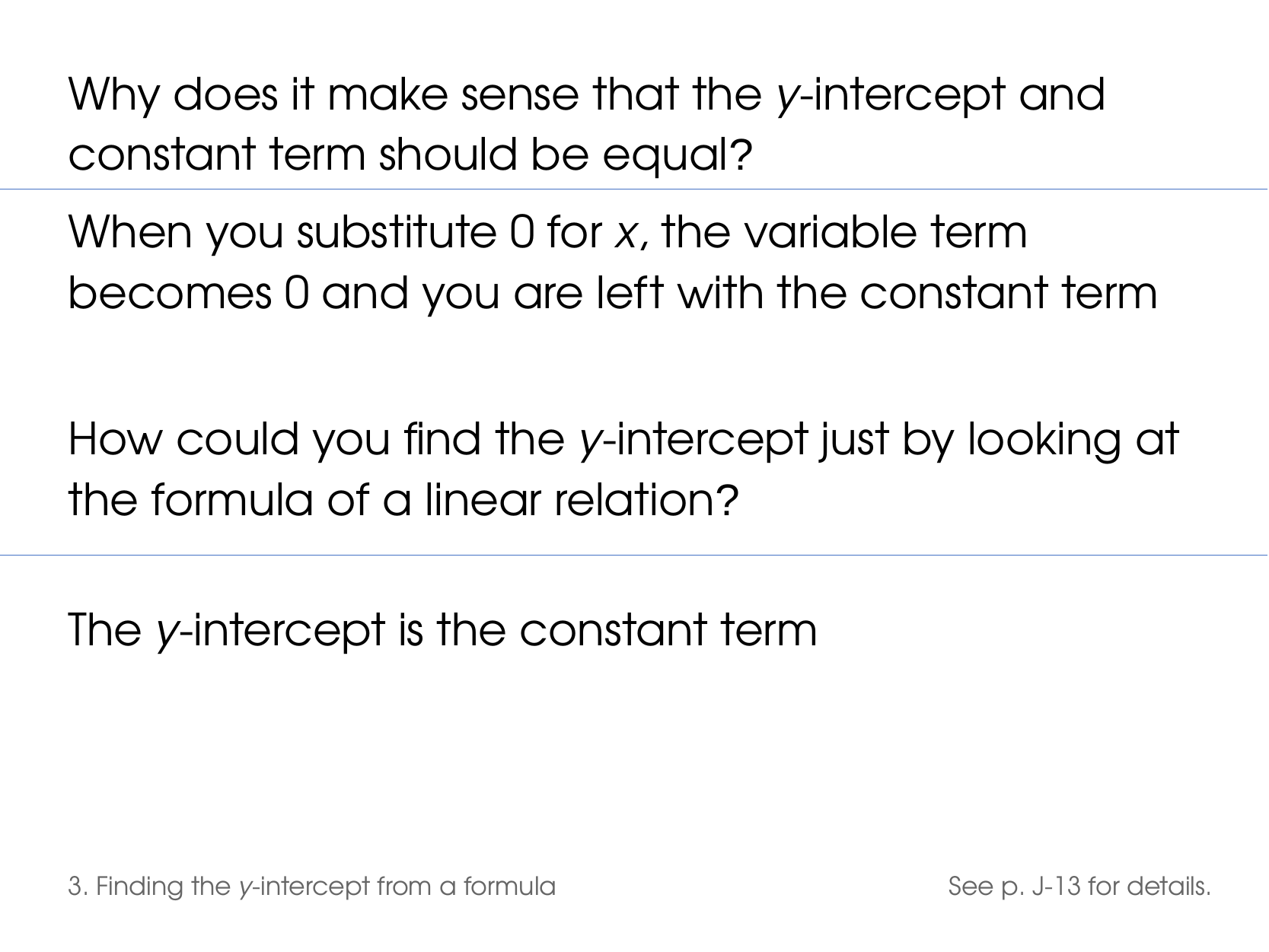

Why does it make sense that the y-intercept and constant term should be equal?
When you substitute 0 for x, the variable term becomes 0 and you are left with the constant term

How could you find the y-intercept just by looking at the formula of a linear relation?
The y-intercept is the constant term
3. Finding the y-intercept from a formula
See p. J-13 for details.